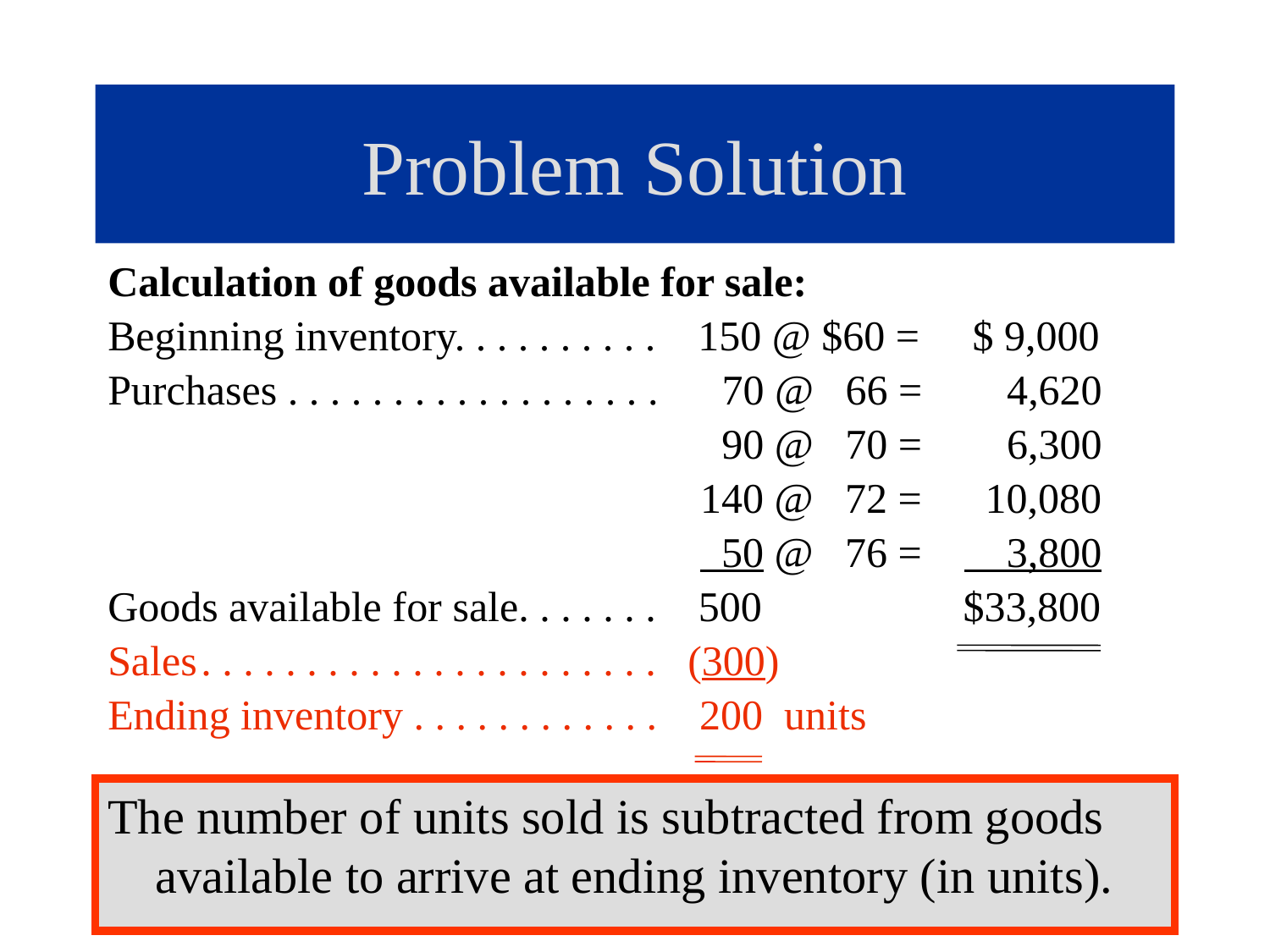

# Problem Solution

Calculation of goods available for sale:
Beginning inventory. . . . . . . . . .    150 @ $60 =     $ 9,000
Purchases . . . . . . . . . . . . . . . . . .      70 @   66 =        4,620
                                                          90 @   70 =        6,300
                                                        140 @   72 =      10,080
                                                          50 @   76 =        3,800
Goods available for sale. . . . . . .    500                   $33,800
Sales . . . . . . . . . . . . . . . . . . . . . .   (300)
Ending inventory . . . . . . . . . . . .    200  units

The number of units sold is subtracted from goods available to arrive at ending inventory (in units).